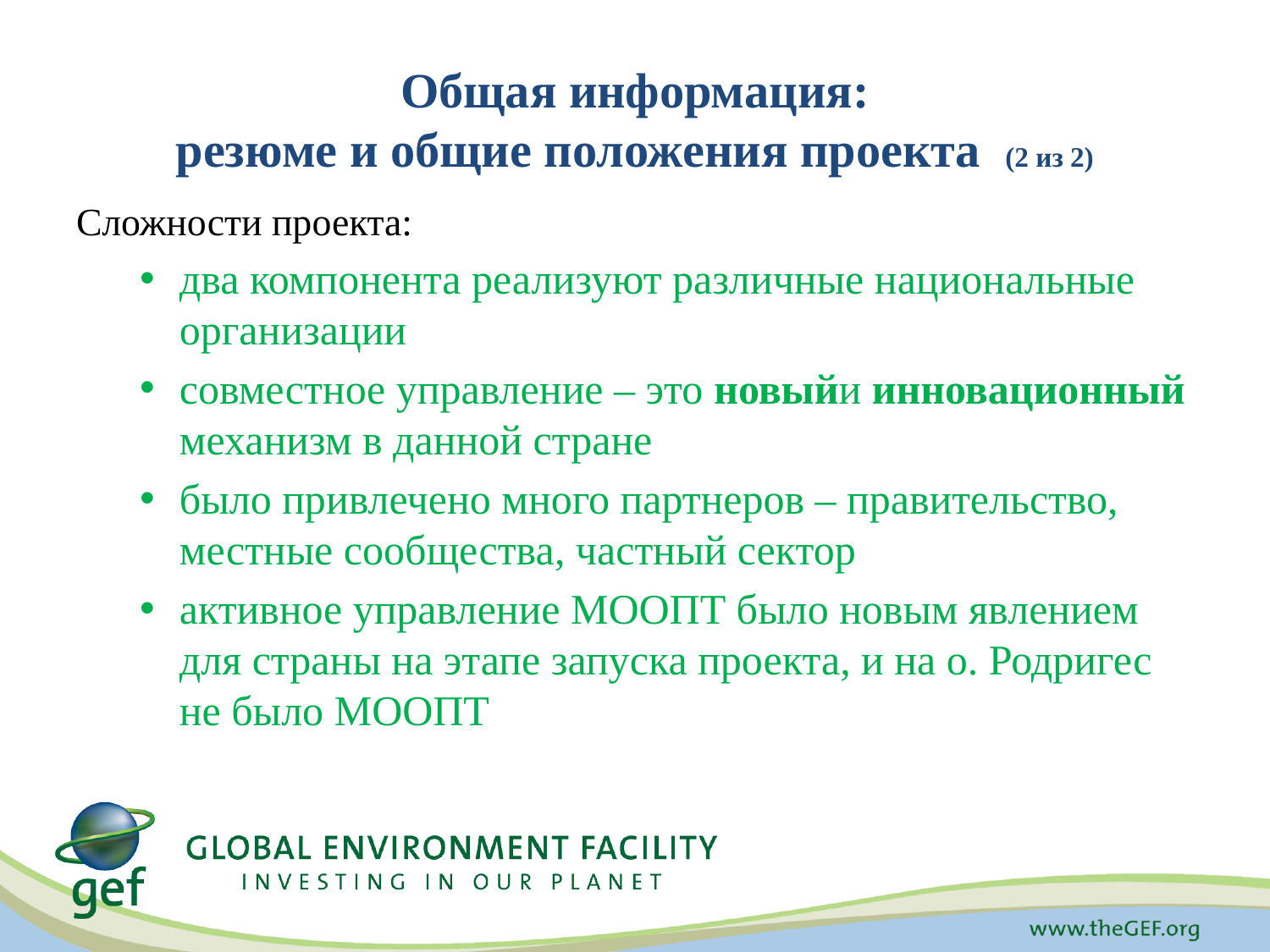

# Общая информация: резюме и общие положения проекта  (2 из 2)
Сложности проекта:
два компонента реализуют различные национальные организации
совместное управление – это новыйи инновационный механизм в данной стране
было привлечено много партнеров – правительство, местные сообщества, частный сектор
активное управление МООПТ было новым явлением для страны на этапе запуска проекта, и на о. Родригес не было МООПТ